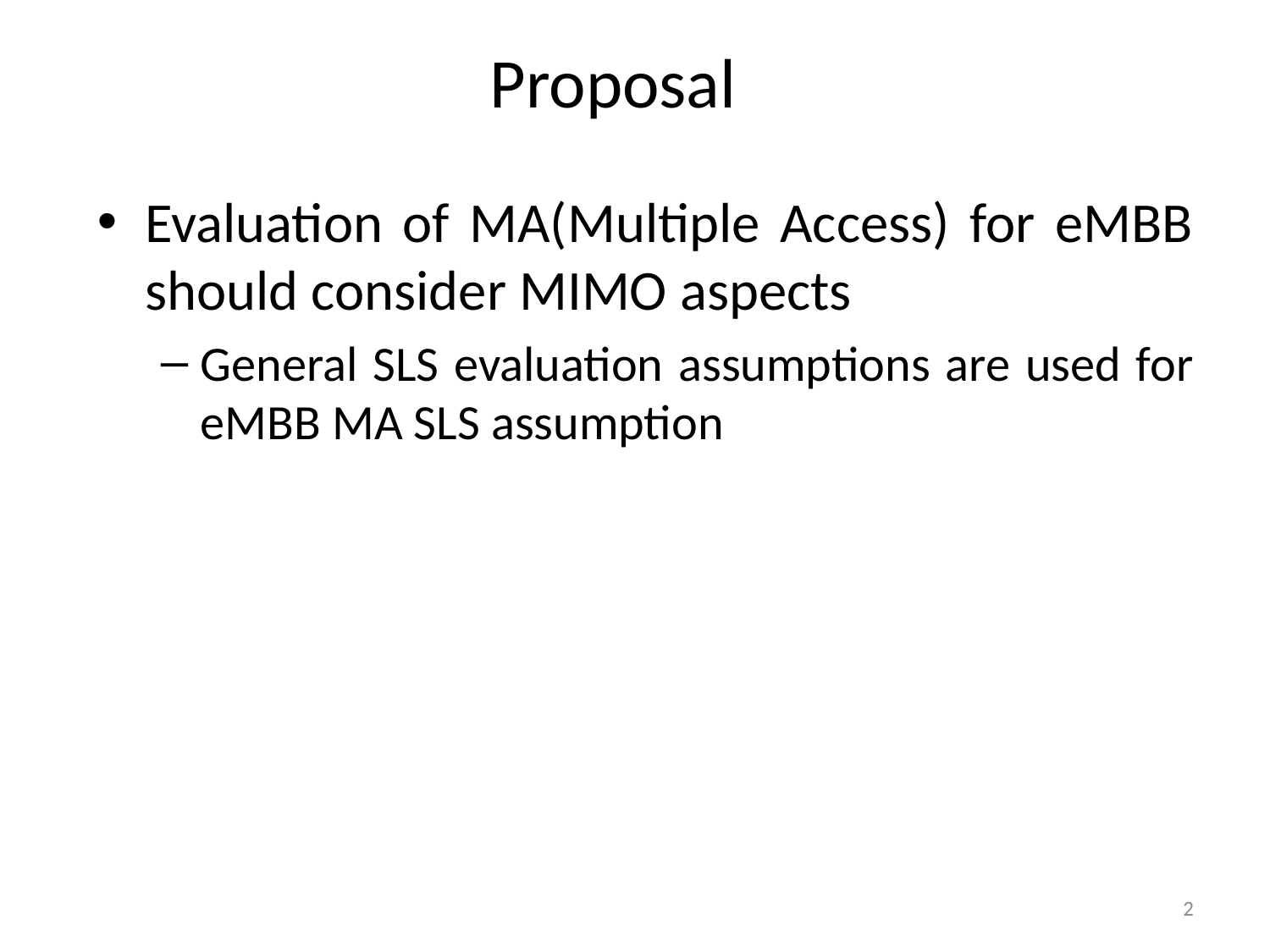

# Proposal
Evaluation of MA(Multiple Access) for eMBB should consider MIMO aspects
General SLS evaluation assumptions are used for eMBB MA SLS assumption

2